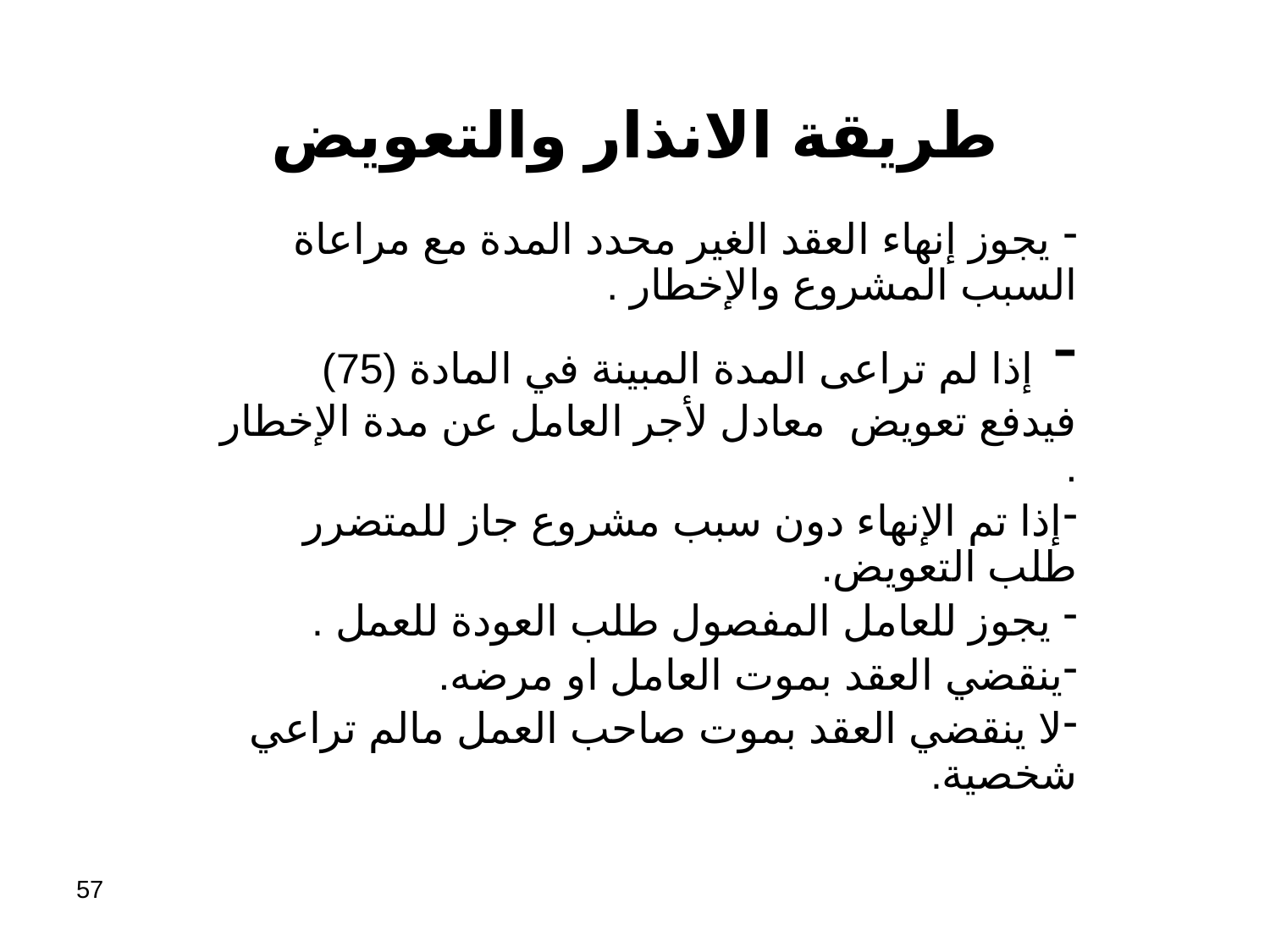

# طريقة الانذار والتعويض
 يجوز إنهاء العقد الغير محدد المدة مع مراعاة السبب المشروع والإخطار .
 إذا لم تراعى المدة المبينة في المادة (75) فيدفع تعويض  معادل لأجر العامل عن مدة الإخطار .
إذا تم الإنهاء دون سبب مشروع جاز للمتضرر طلب التعويض.
 يجوز للعامل المفصول طلب العودة للعمل .
ينقضي العقد بموت العامل او مرضه.
لا ينقضي العقد بموت صاحب العمل مالم تراعي شخصية.
57